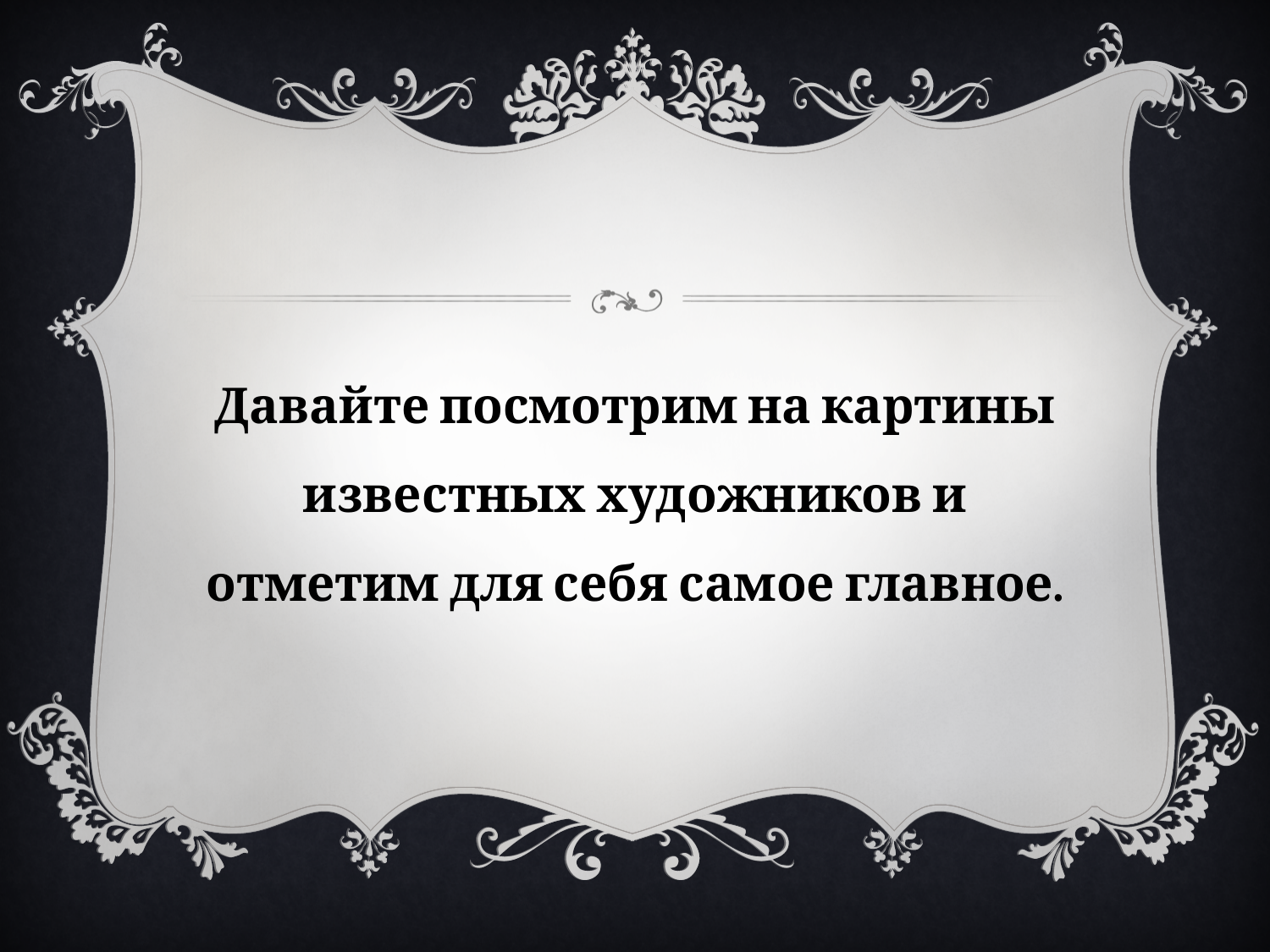

Давайте посмотрим на картины известных художников и отметим для себя самое главное.